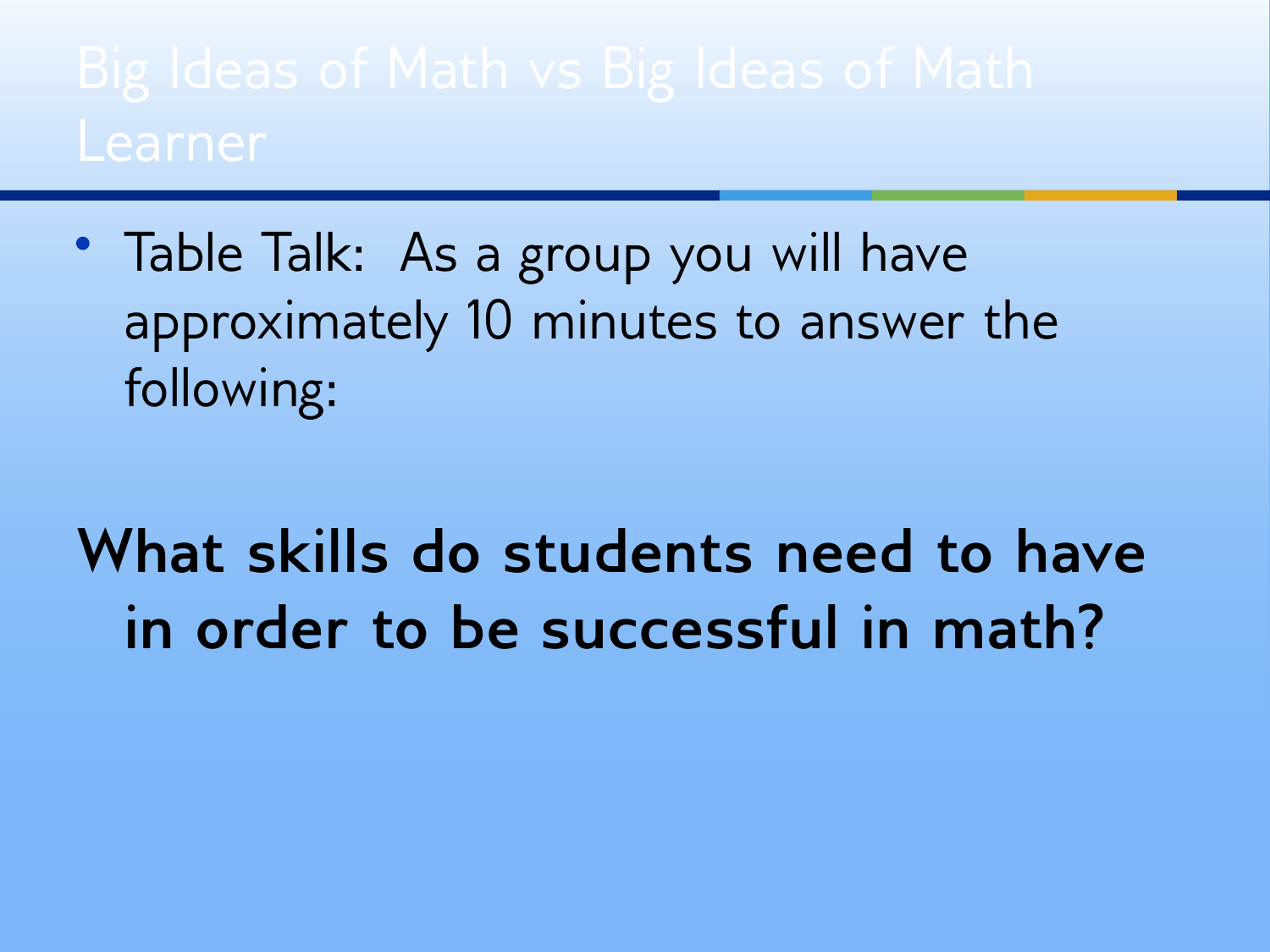

# Big Ideas of Math vs Big Ideas of Math Learner
Table Talk:  As a group you will have approximately 10 minutes to answer the following:

What skills do students need to have in order to be successful in math?